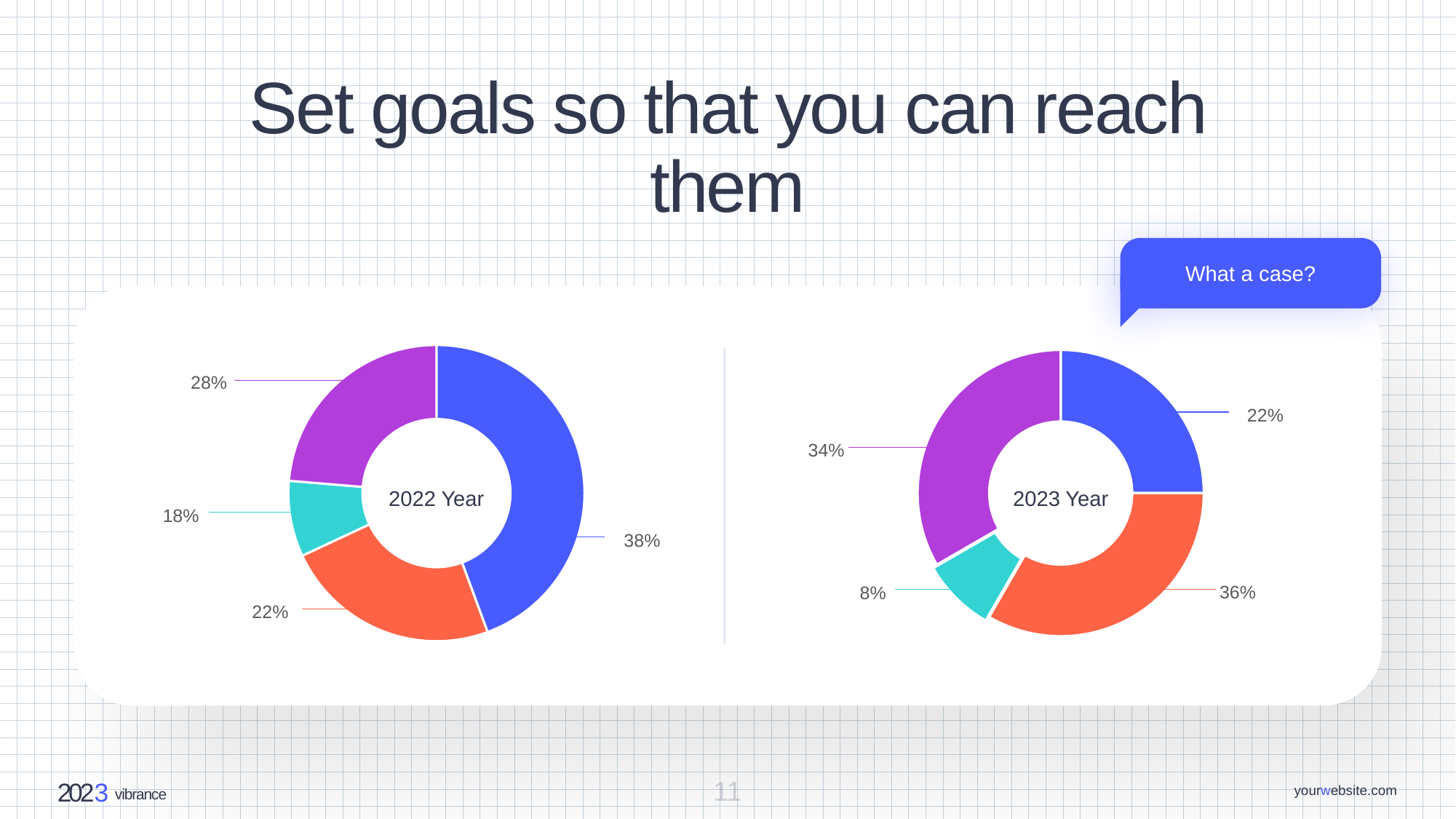

Set goals so that you can reach them
What a case?

### Chart

| Category | Sales |
|---|---|
| 1st Qtr | 7.5 |
| 2nd Qtr | 4.0 |
| 3rd Qtr | 1.4 |
| 4th Qtr | 4.0 |
28%
2022 Year
18%
38%
22%

### Chart

| Category | Sales |
|---|---|
| 1st Qtr | 3.0 |
| 2nd Qtr | 4.0 |
| 3rd Qtr | 1.0 |
| 4th Qtr | 4.0 |
22%
34%
2023 Year
36%
8%